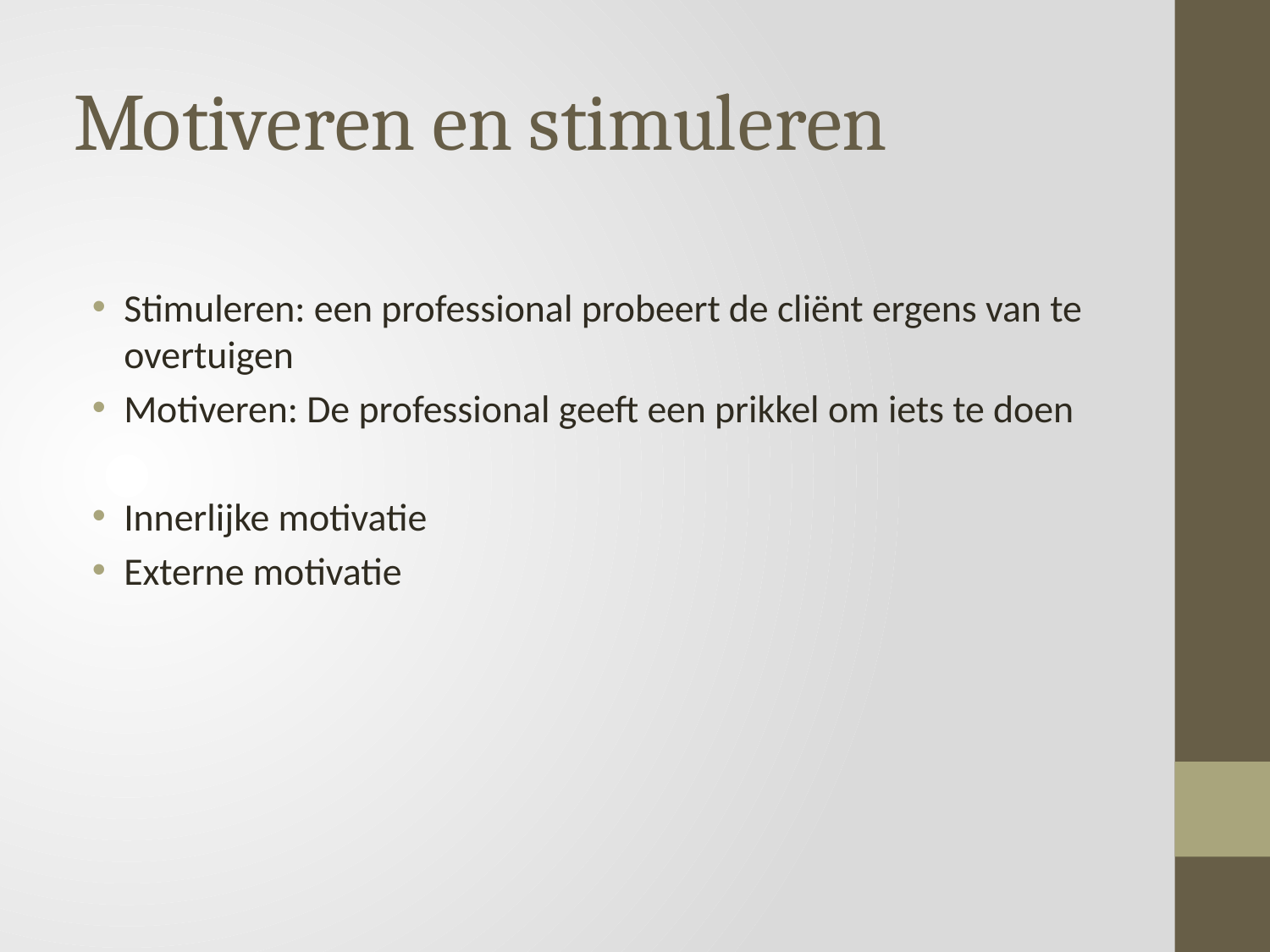

# Motiveren en stimuleren

Stimuleren: een professional probeert de cliënt ergens van te overtuigen
Motiveren: De professional geeft een prikkel om iets te doen

Innerlijke motivatie
Externe motivatie